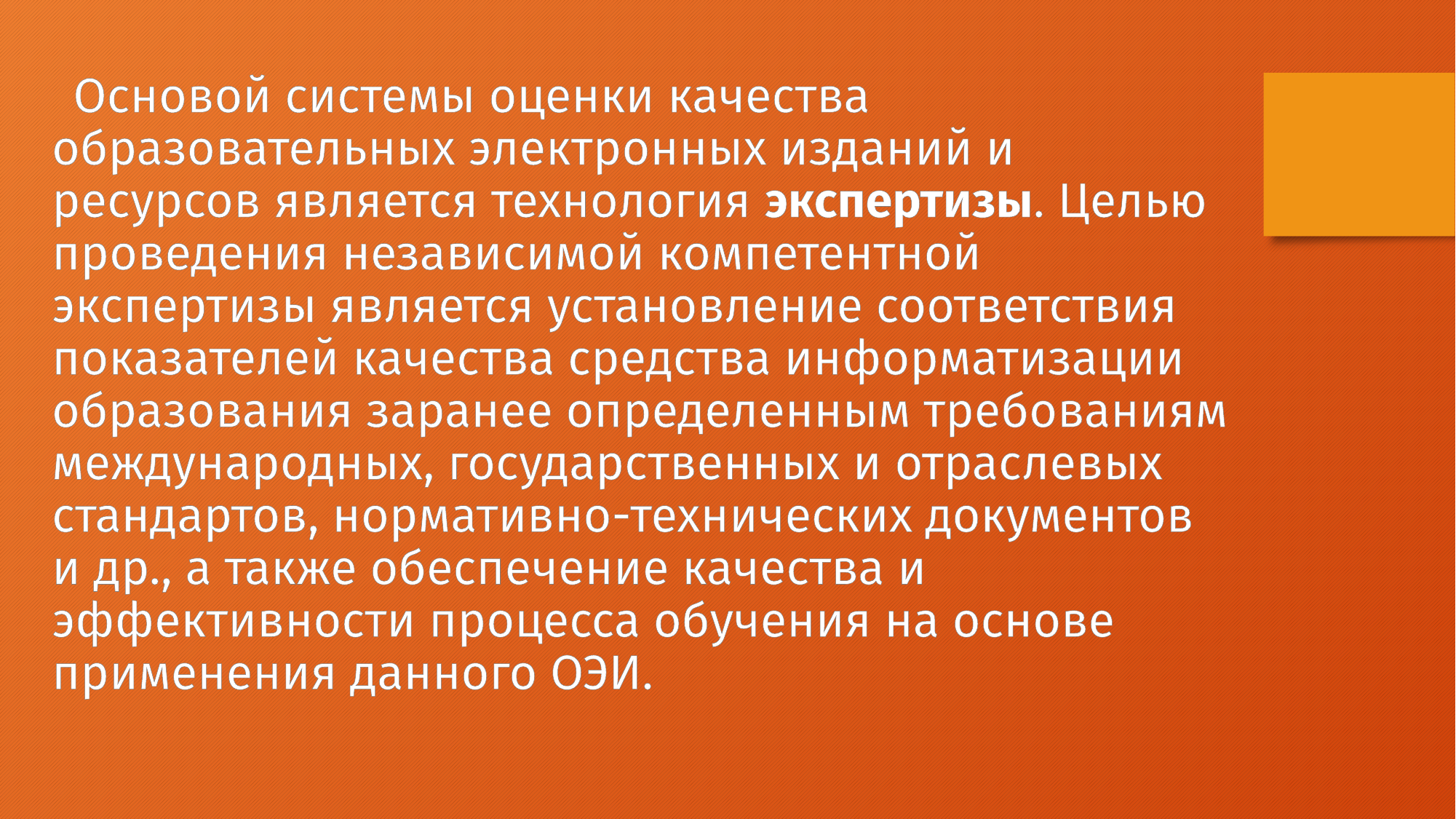

Основой системы оценки качества образовательных электронных изданий и ресурсов является технология экспертизы. Целью проведения независимой компетентной экспертизы является установление соответствия показателей качества средства информатизации образования заранее определенным требованиям международных, государственных и отраслевых стандартов, нормативно-технических документов и др., а также обеспечение качества и эффективности процесса обучения на основе применения данного ОЭИ.